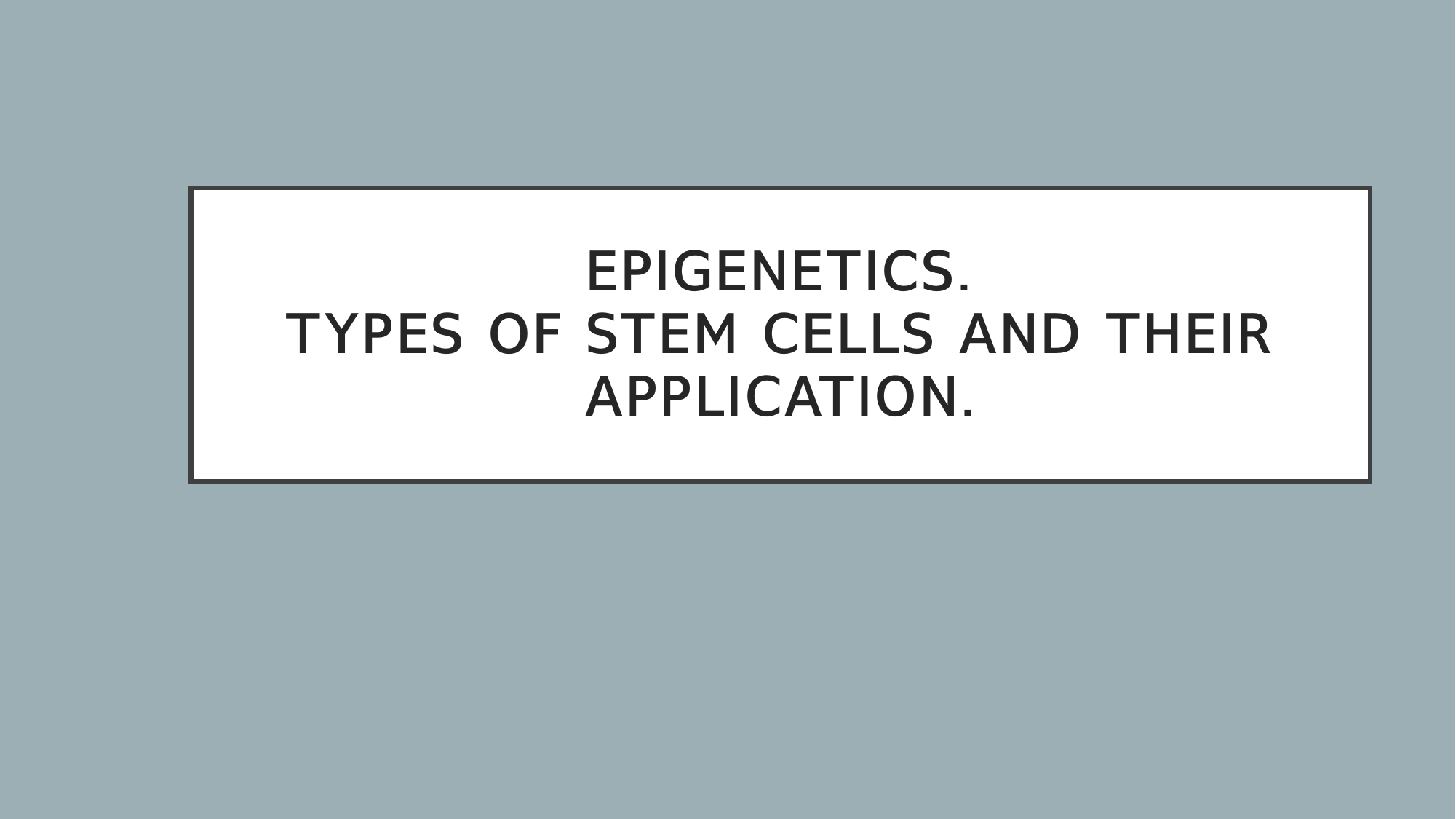

# Epigenetics. Types of stem cells and their application.